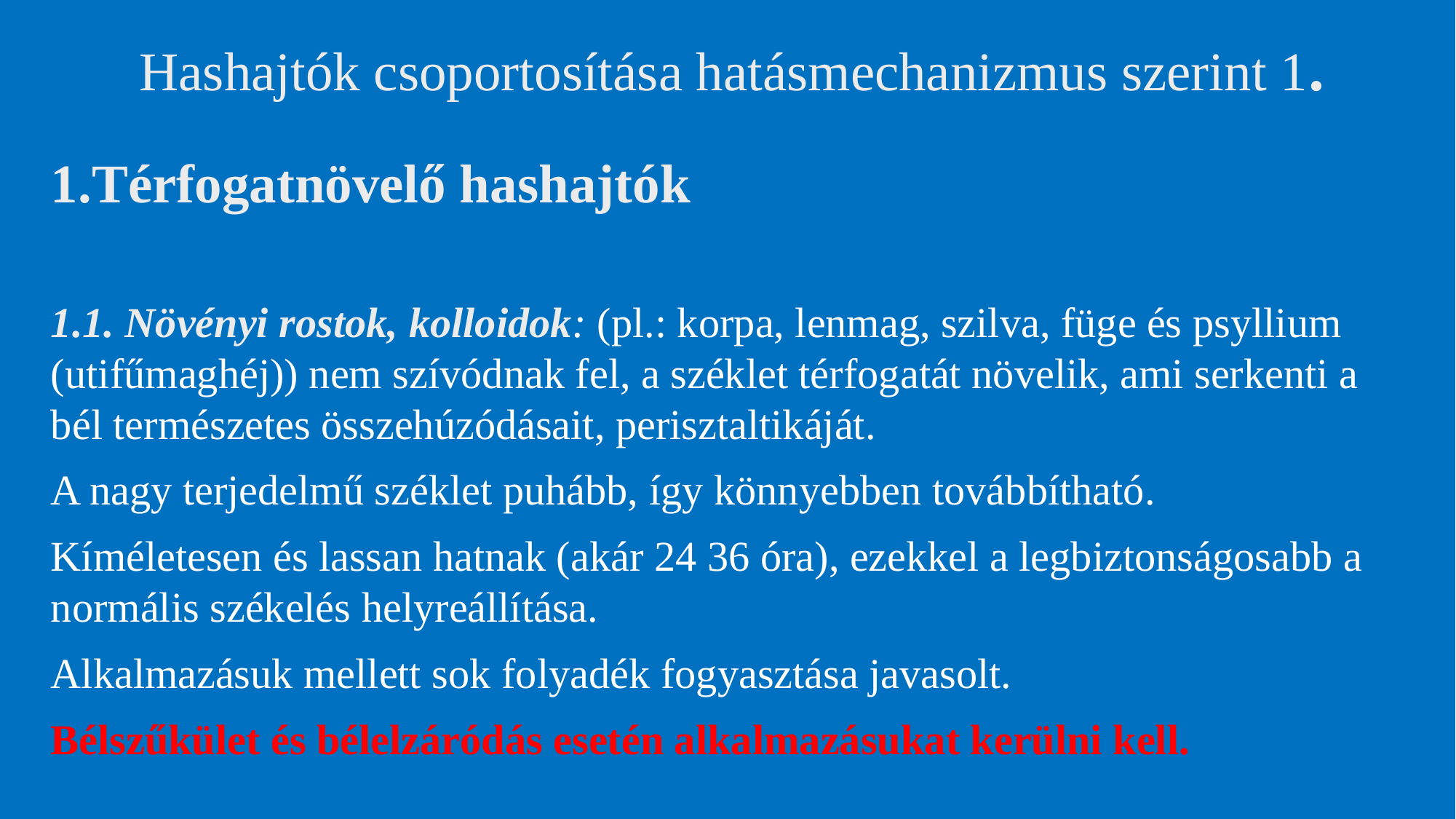

# Hashajtók csoportosítása hatásmechanizmus szerint 1.
1.Térfogatnövelő hashajtók

1.1. Növényi rostok, kolloidok: (pl.: korpa, lenmag, szilva, füge és psyllium (utifűmaghéj)) nem szívódnak fel, a széklet térfogatát növelik, ami serkenti a bél természetes összehúzódásait, perisztaltikáját.
A nagy terjedelmű széklet puhább, így könnyebben továbbítható.
Kíméletesen és lassan hatnak (akár 24 36 óra), ezekkel a legbiztonságosabb a normális székelés helyreállítása.
Alkalmazásuk mellett sok folyadék fogyasztása javasolt.
Bélszűkület és bélelzáródás esetén alkalmazásukat kerülni kell.